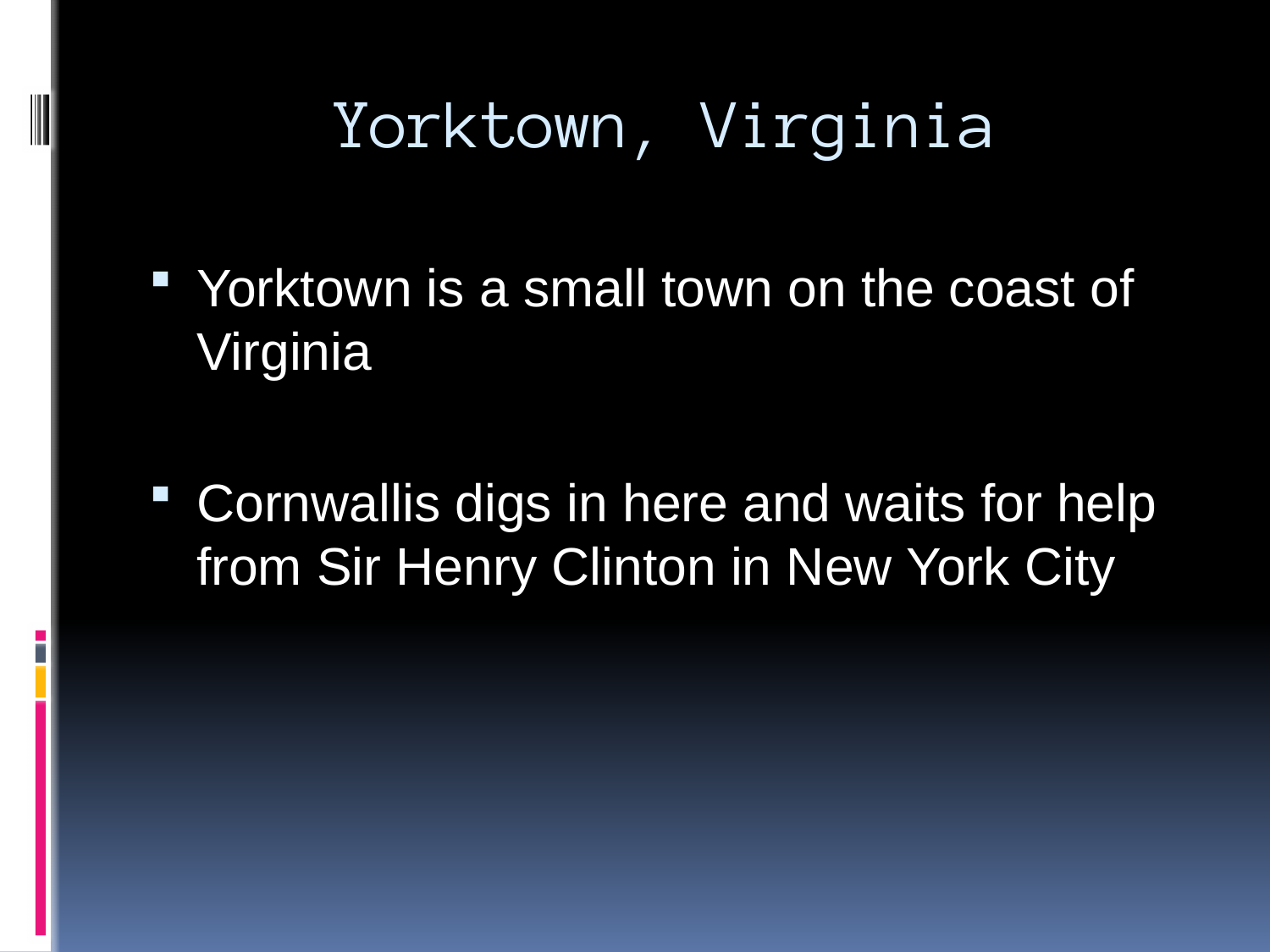

# Yorktown, Virginia
Yorktown is a small town on the coast of Virginia

Cornwallis digs in here and waits for help from Sir Henry Clinton in New York City